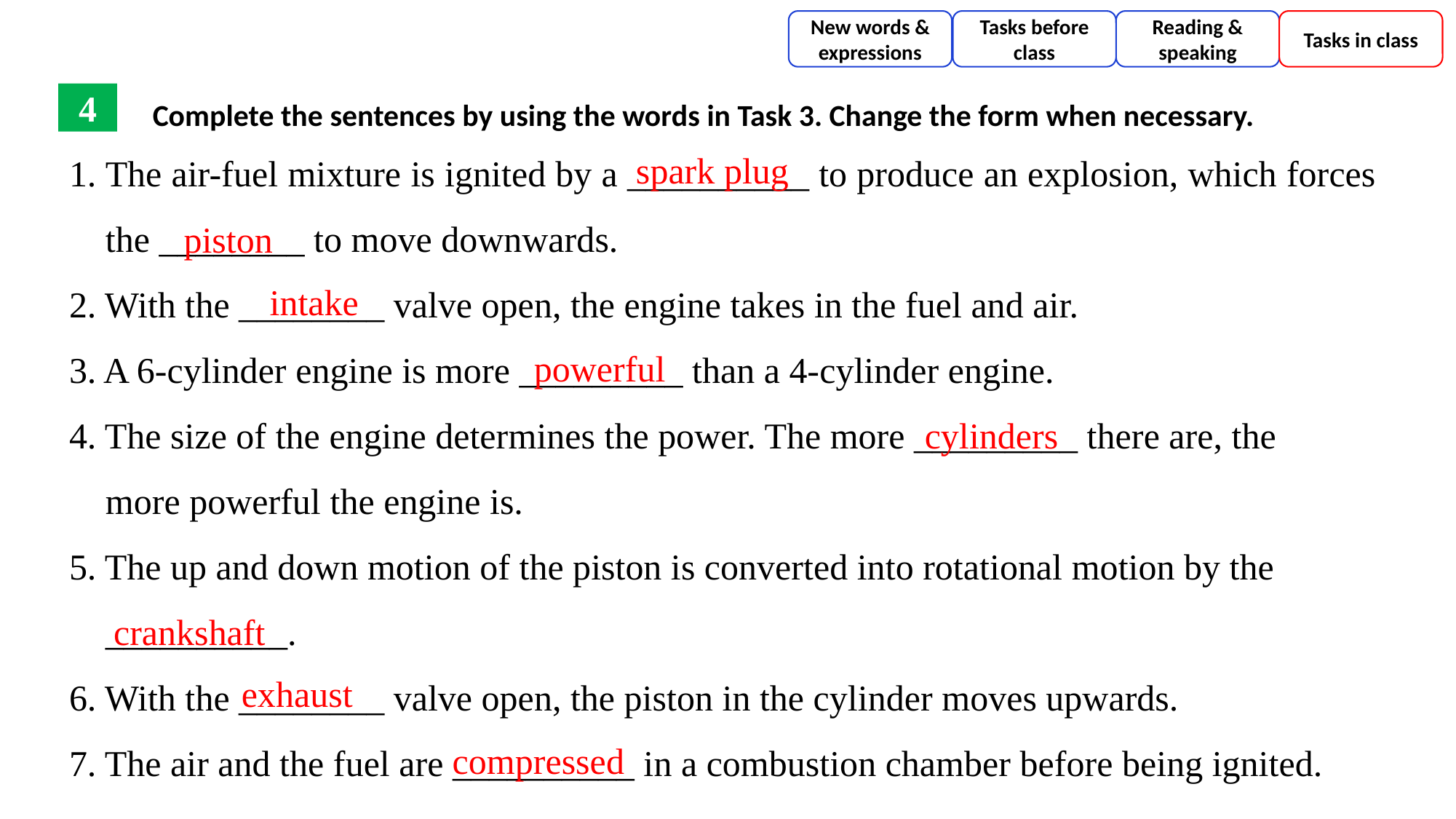

New words & expressions
Tasks before class
Reading & speaking
Tasks in class
Complete the sentences by using the words in Task 3. Change the form when necessary.
4
1. The air-fuel mixture is ignited by a __________ to produce an explosion, which forces
    the ________ to move downwards.
2. With the ________ valve open, the engine takes in the fuel and air.
3. A 6-cylinder engine is more _________ than a 4-cylinder engine.
4. The size of the engine determines the power. The more _________ there are, the
    more powerful the engine is.
5. The up and down motion of the piston is converted into rotational motion by the
    __________.
6. With the ________ valve open, the piston in the cylinder moves upwards.
7. The air and the fuel are __________ in a combustion chamber before being ignited.
spark plug
piston
intake
powerful
cylinders
crankshaft
exhaust
compressed